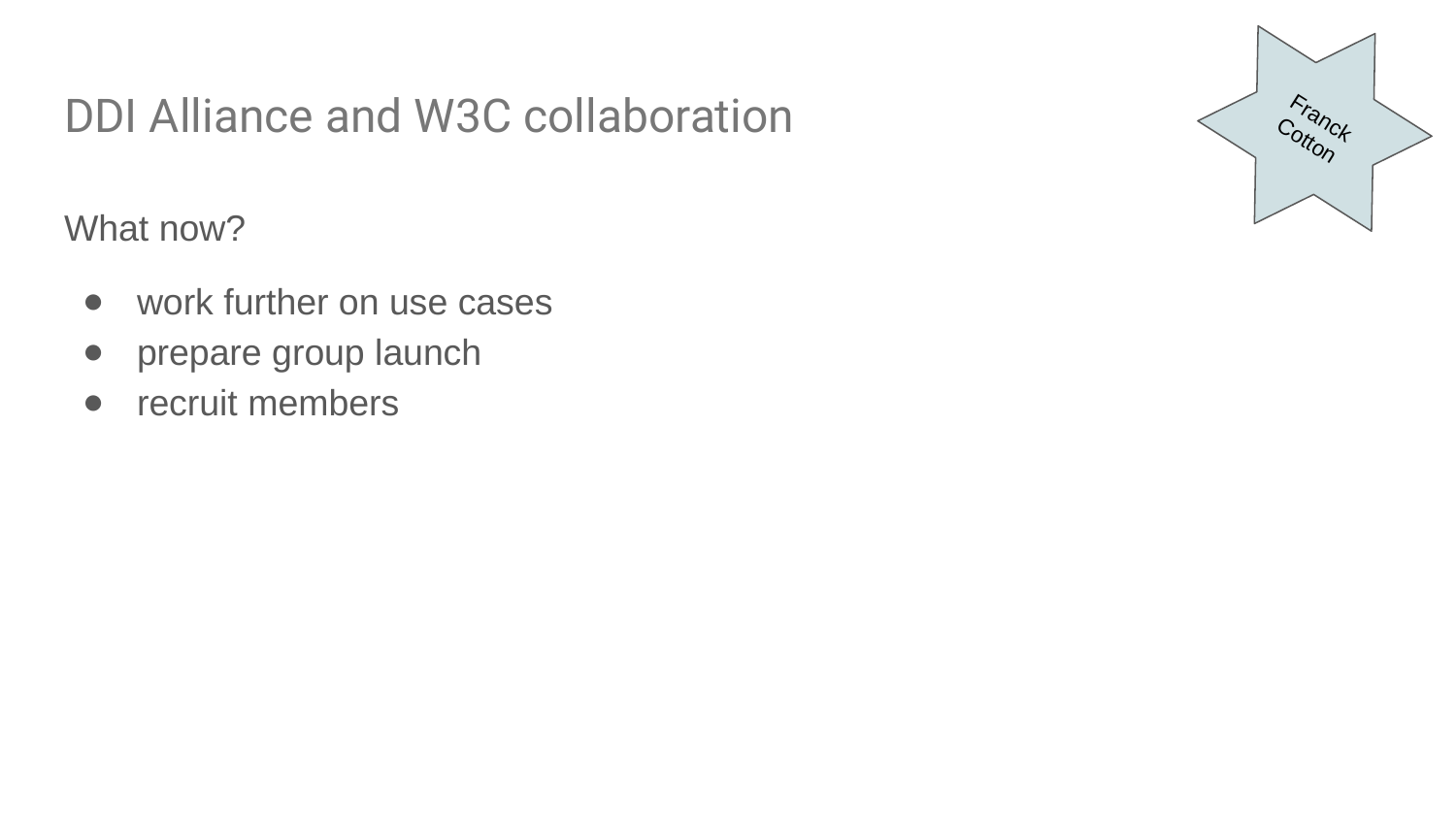

Franck Cotton
# DDI Alliance and W3C collaboration
What now?
work further on use cases
prepare group launch
recruit members